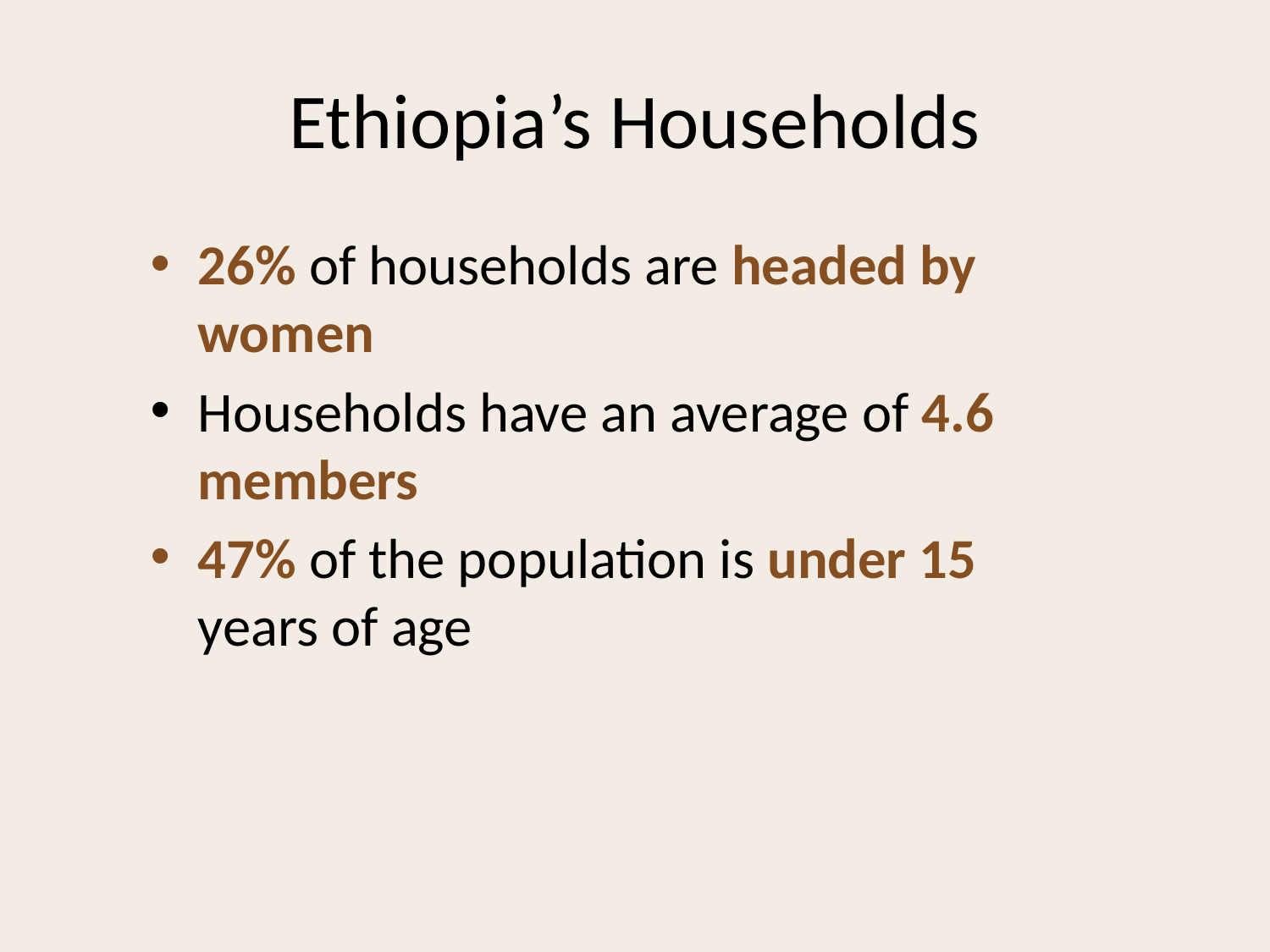

# Ethiopia’s Households
26% of households are headed by women
Households have an average of 4.6 members
47% of the population is under 15 years of age